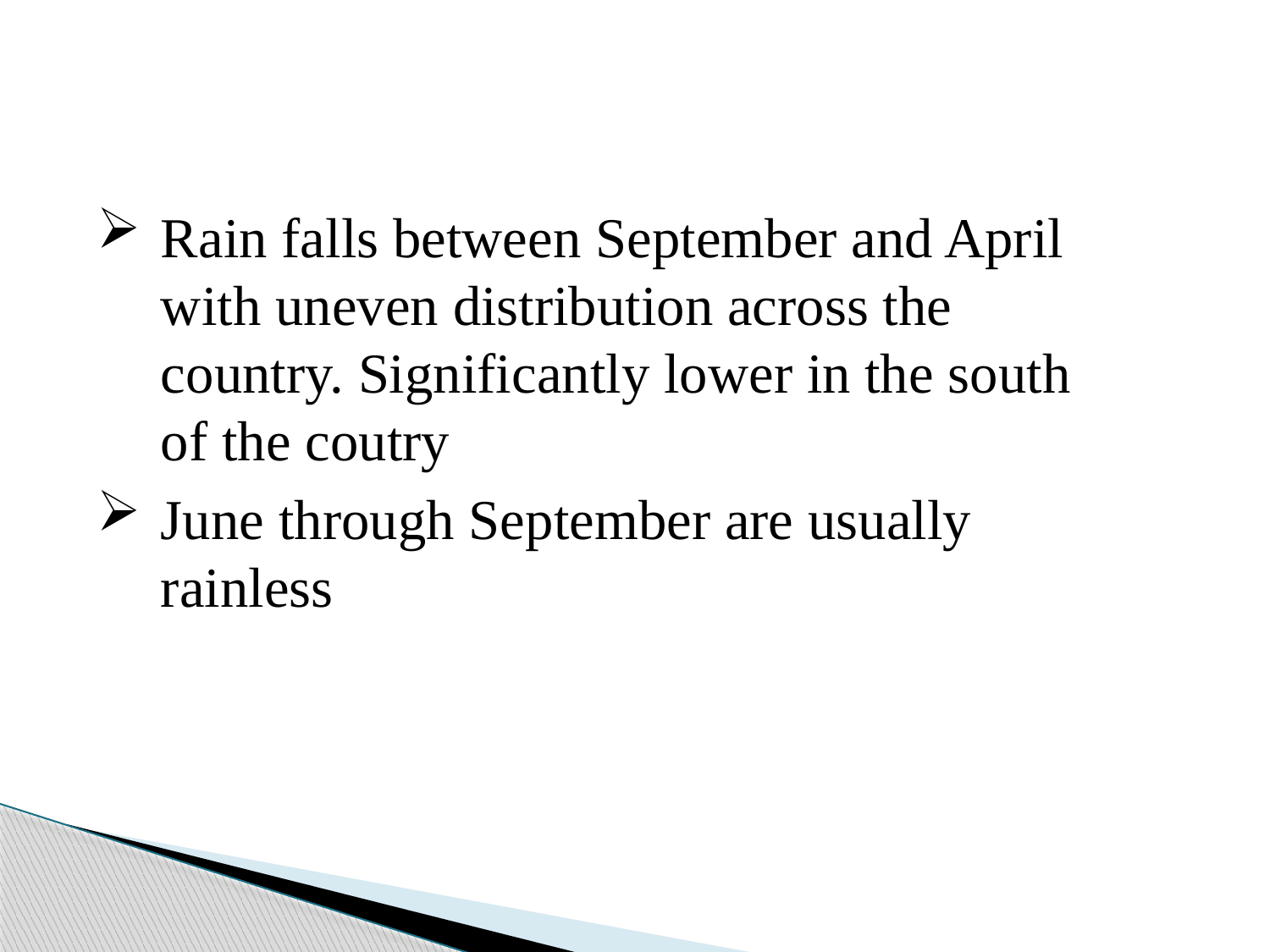

Rain falls between September and April with uneven distribution across the country. Significantly lower in the south of the coutry
June through September are usually rainless